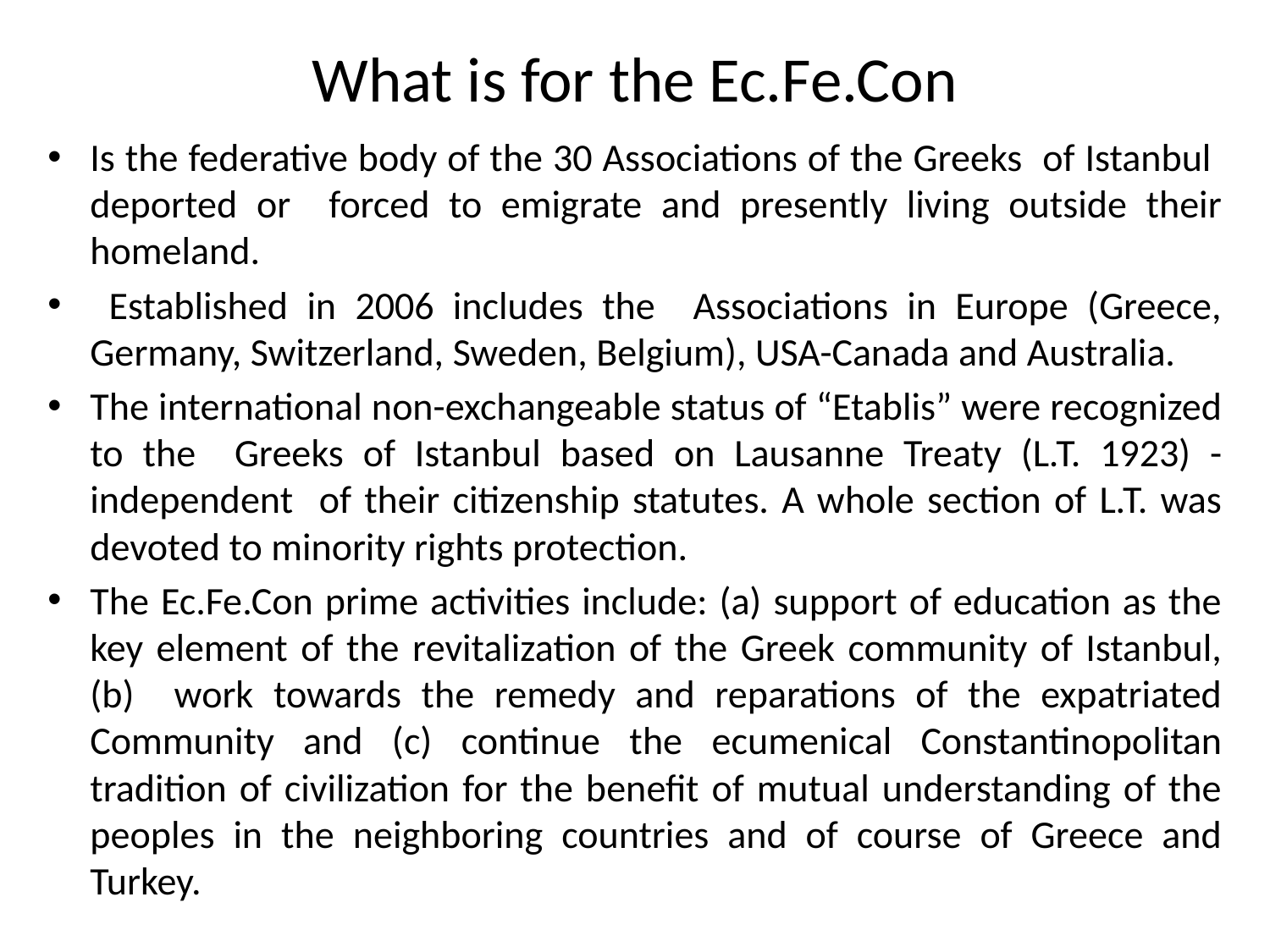

# What is for the Ec.Fe.Con
Is the federative body of the 30 Associations of the Greeks  of Istanbul  deported or  forced to emigrate and presently living outside their homeland.
 Established in 2006 includes the  Associations in Europe (Greece, Germany, Switzerland, Sweden, Belgium), USA-Canada and Australia.
The international non-exchangeable status of “Etablis” were recognized to the  Greeks of Istanbul based on Lausanne Treaty (L.T. 1923) - independent  of their citizenship statutes. A whole section of L.T. was devoted to minority rights protection.
The Ec.Fe.Con prime activities include: (a) support of education as the key element of the revitalization of the Greek community of Istanbul, (b)  work towards the remedy and reparations of the expatriated Community and (c) continue the ecumenical Constantinopolitan tradition of civilization for the benefit of mutual understanding of the peoples in the neighboring countries and of course of Greece and Turkey.